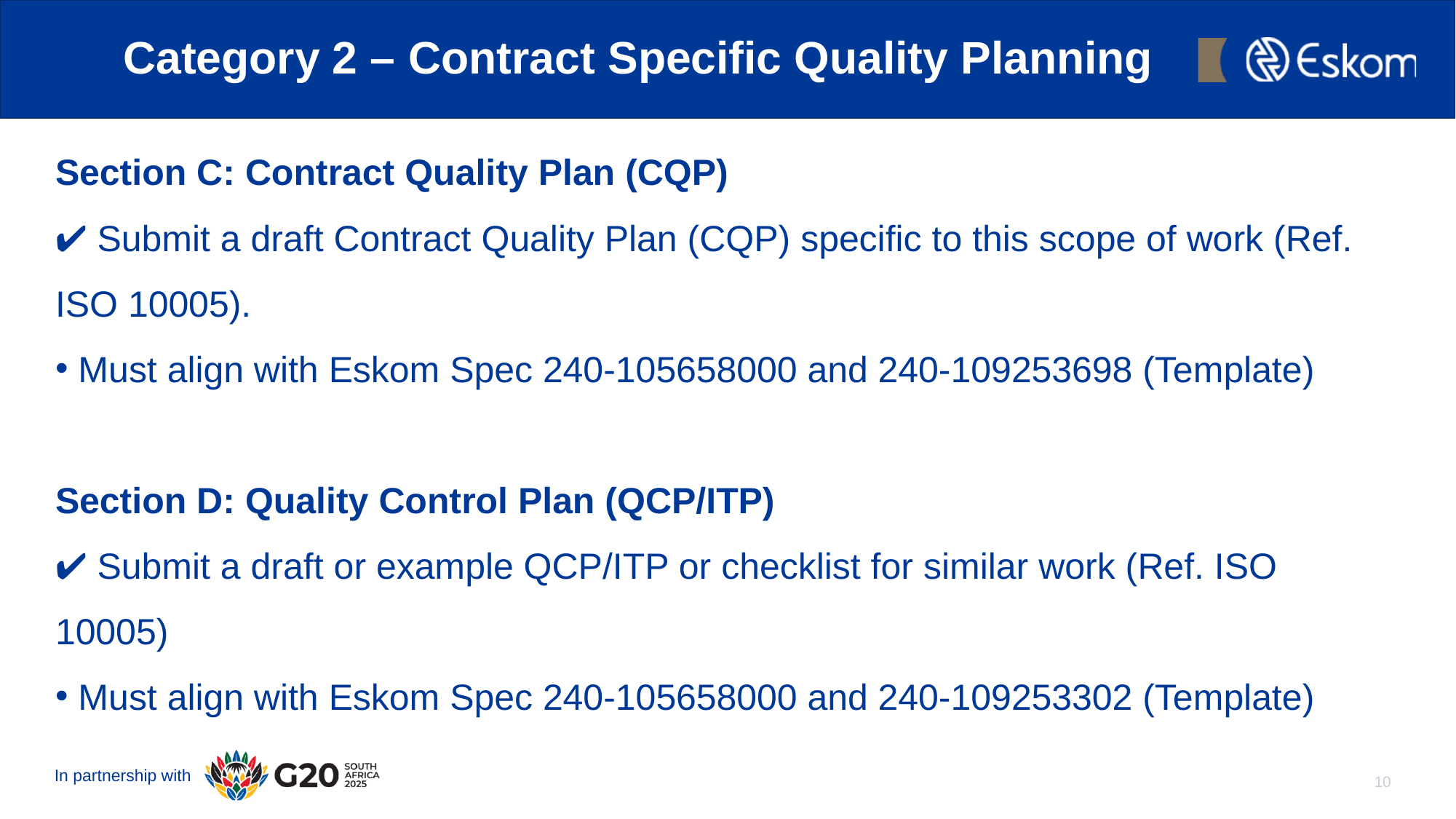

# Category 2 – Contract Specific Quality Planning
Section C: Contract Quality Plan (CQP)
✔️ Submit a draft Contract Quality Plan (CQP) specific to this scope of work (Ref. ISO 10005).
 Must align with Eskom Spec 240-105658000 and 240-109253698 (Template)
Section D: Quality Control Plan (QCP/ITP)
✔️ Submit a draft or example QCP/ITP or checklist for similar work (Ref. ISO 10005)
 Must align with Eskom Spec 240-105658000 and 240-109253302 (Template)
10